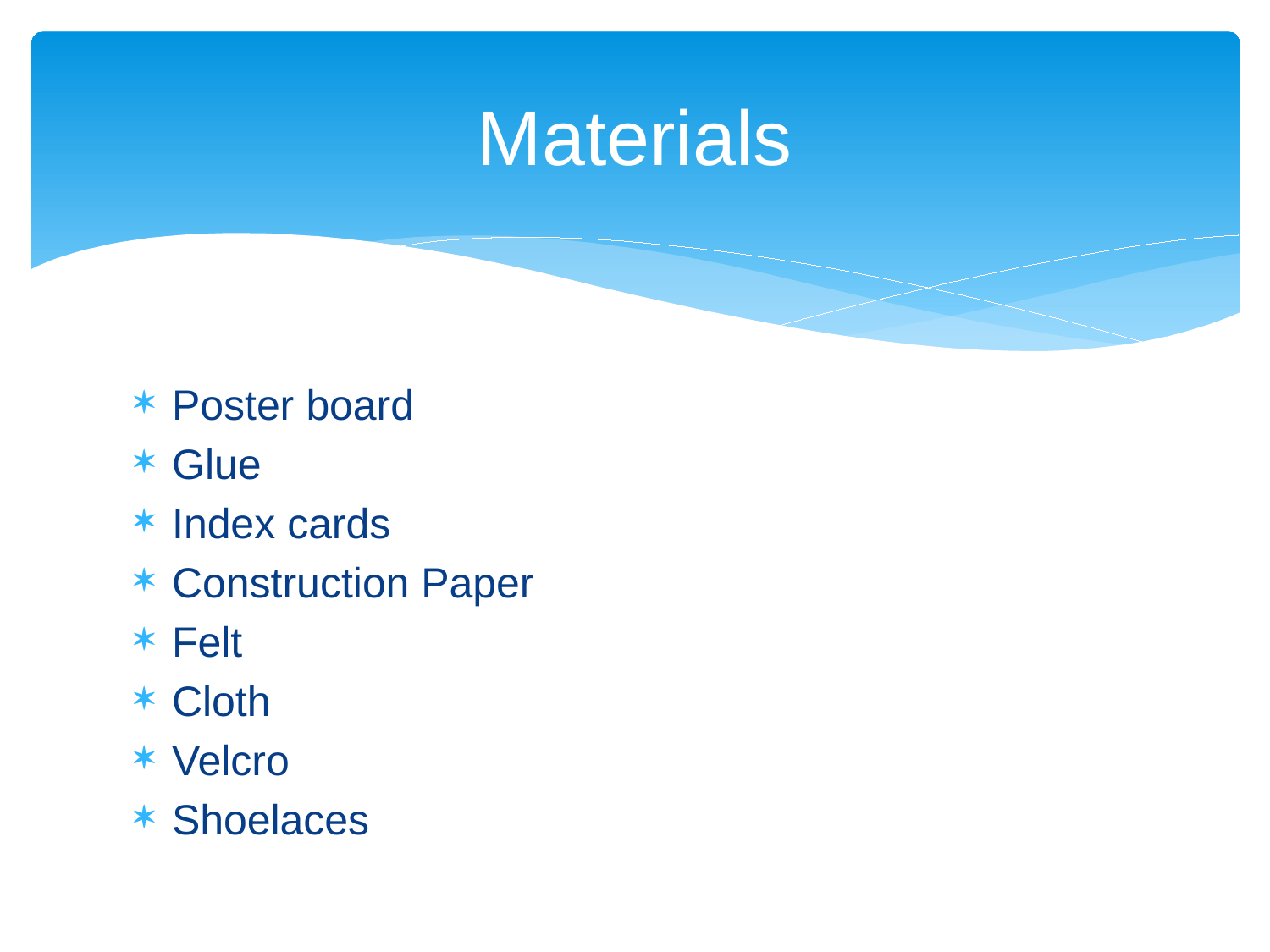

# Materials
Poster board
Glue
Index cards
Construction Paper
Felt
Cloth
Velcro
Shoelaces